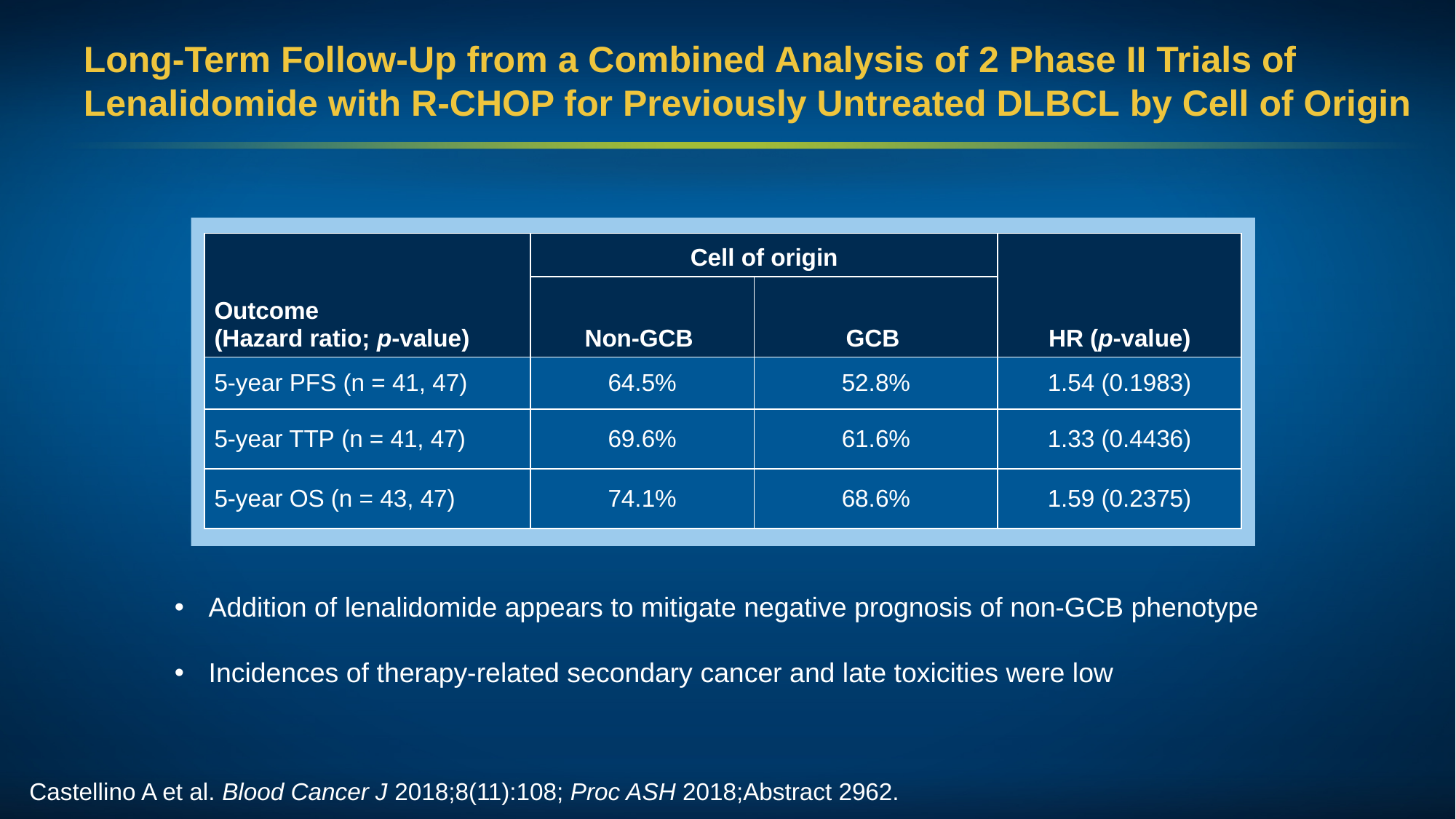

# Long-Term Follow-Up from a Combined Analysis of 2 Phase II Trials of Lenalidomide with R-CHOP for Previously Untreated DLBCL by Cell of Origin

| Outcome (Hazard ratio; p-value) | Cell of origin |  | HR (p-value) |
| --- | --- | --- | --- |
|  | Non-GCB | GCB |  |
| 5-year PFS (n = 41, 47) | 64.5% | 52.8% | 1.54 (0.1983) |
| 5-year TTP (n = 41, 47) | 69.6% | 61.6% | 1.33 (0.4436) |
| 5-year OS (n = 43, 47) | 74.1% | 68.6% | 1.59 (0.2375) |
Addition of lenalidomide appears to mitigate negative prognosis of non-GCB phenotype

Incidences of therapy-related secondary cancer and late toxicities were low
Castellino A et al. Blood Cancer J 2018;8(11):108; Proc ASH 2018;Abstract 2962.